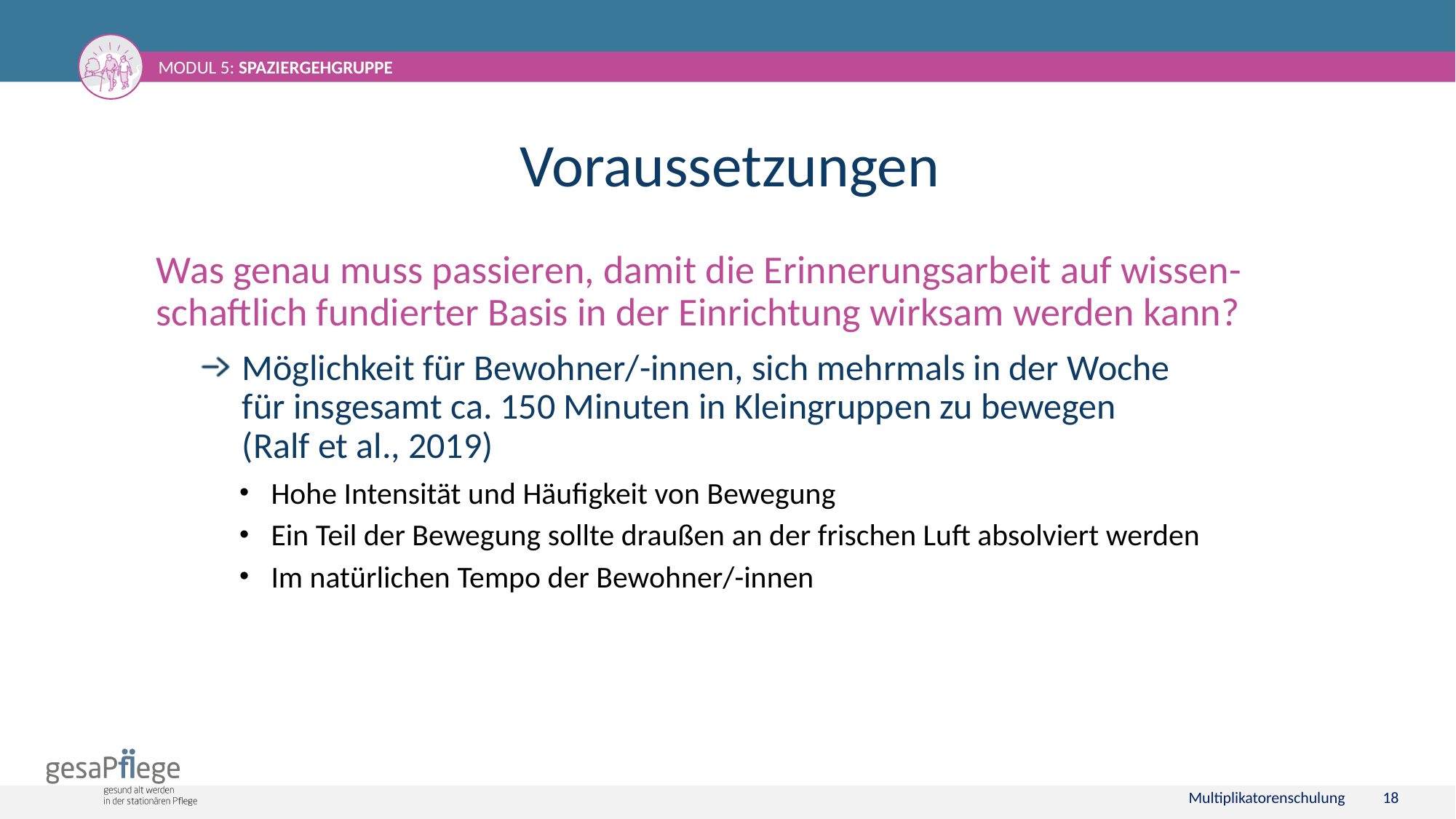

# Voraussetzungen
Was genau muss passieren, damit die Erinnerungsarbeit auf wissen-schaftlich fundierter Basis in der Einrichtung wirksam werden kann?
Möglichkeit für Bewohner/-innen, sich mehrmals in der Woche
für insgesamt ca. 150 Minuten in Kleingruppen zu bewegen
(Ralf et al., 2019)
Hohe Intensität und Häufigkeit von Bewegung
Ein Teil der Bewegung sollte draußen an der frischen Luft absolviert werden
Im natürlichen Tempo der Bewohner/-innen
Multiplikatorenschulung
18